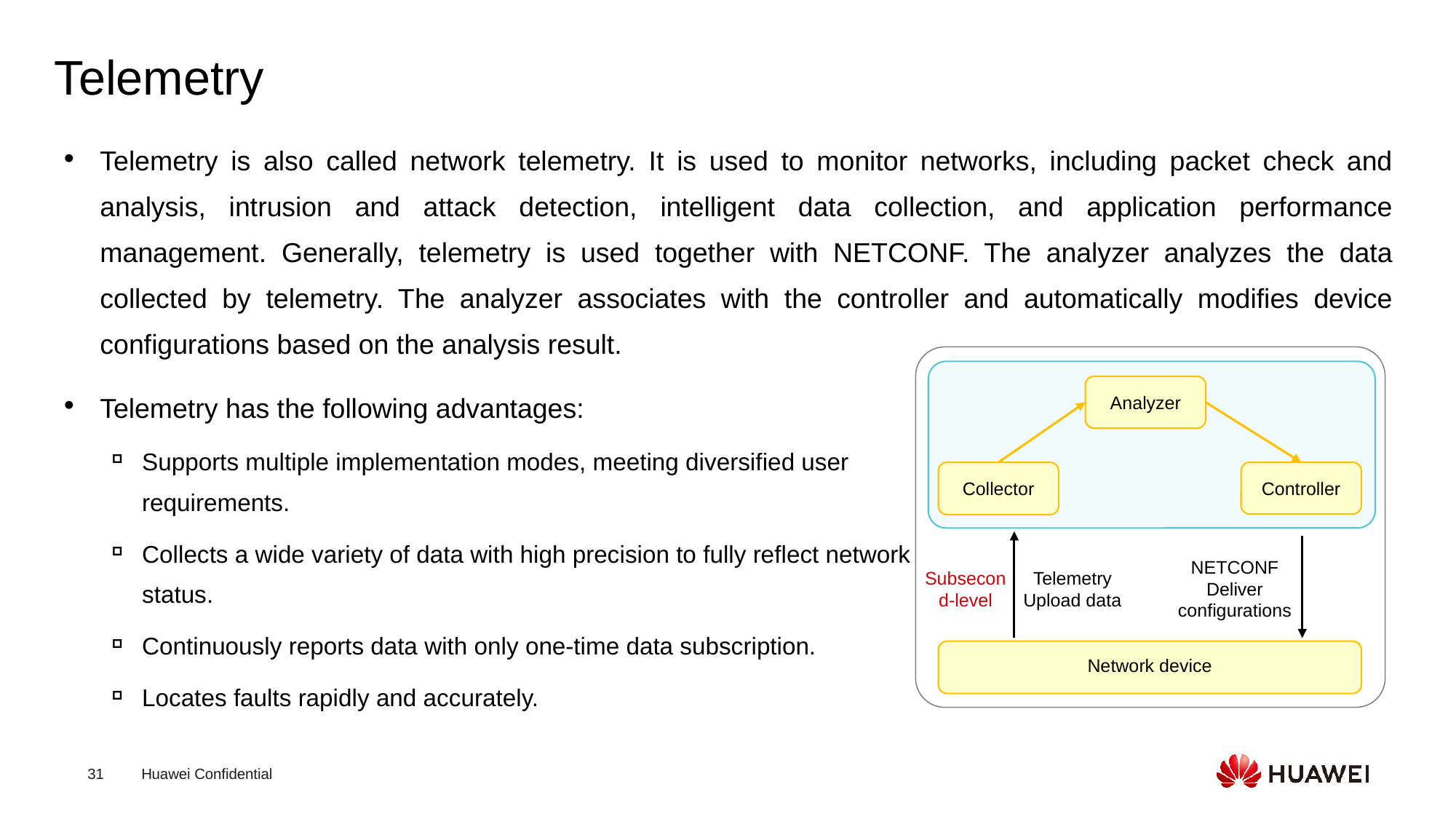

# Telemetry
Telemetry is also called network telemetry. It is used to monitor networks, including packet check and analysis, intrusion and attack detection, intelligent data collection, and application performance management. Generally, telemetry is used together with NETCONF. The analyzer analyzes the data collected by telemetry. The analyzer associates with the controller and automatically modifies device configurations based on the analysis result.

Telemetry has the following advantages:
Supports multiple implementation modes, meeting diversified user requirements.
Collects a wide variety of data with high precision to fully reflect network status.
Continuously reports data with only one-time data subscription.
Locates faults rapidly and accurately.

Analyzer

Collector

Controller
NETCONF
Deliver configurations
Subsecond-level
Telemetry
Upload data

Network device